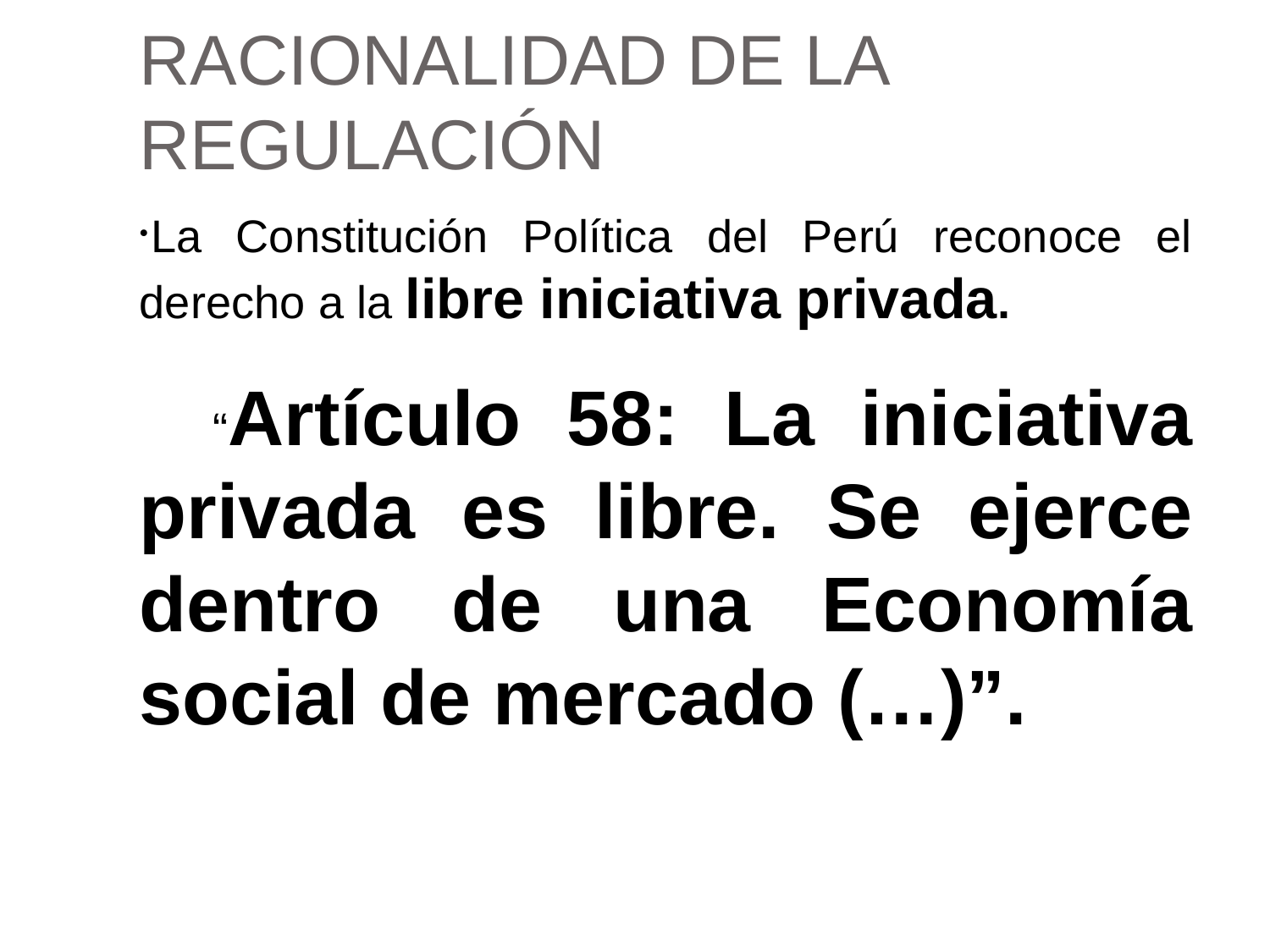

RACIONALIDAD DE LA REGULACIÓN
La Constitución Política del Perú reconoce el derecho a la libre iniciativa privada.

  “Artículo 58: La iniciativa privada es libre. Se ejerce dentro de una Economía social de mercado (…)”.